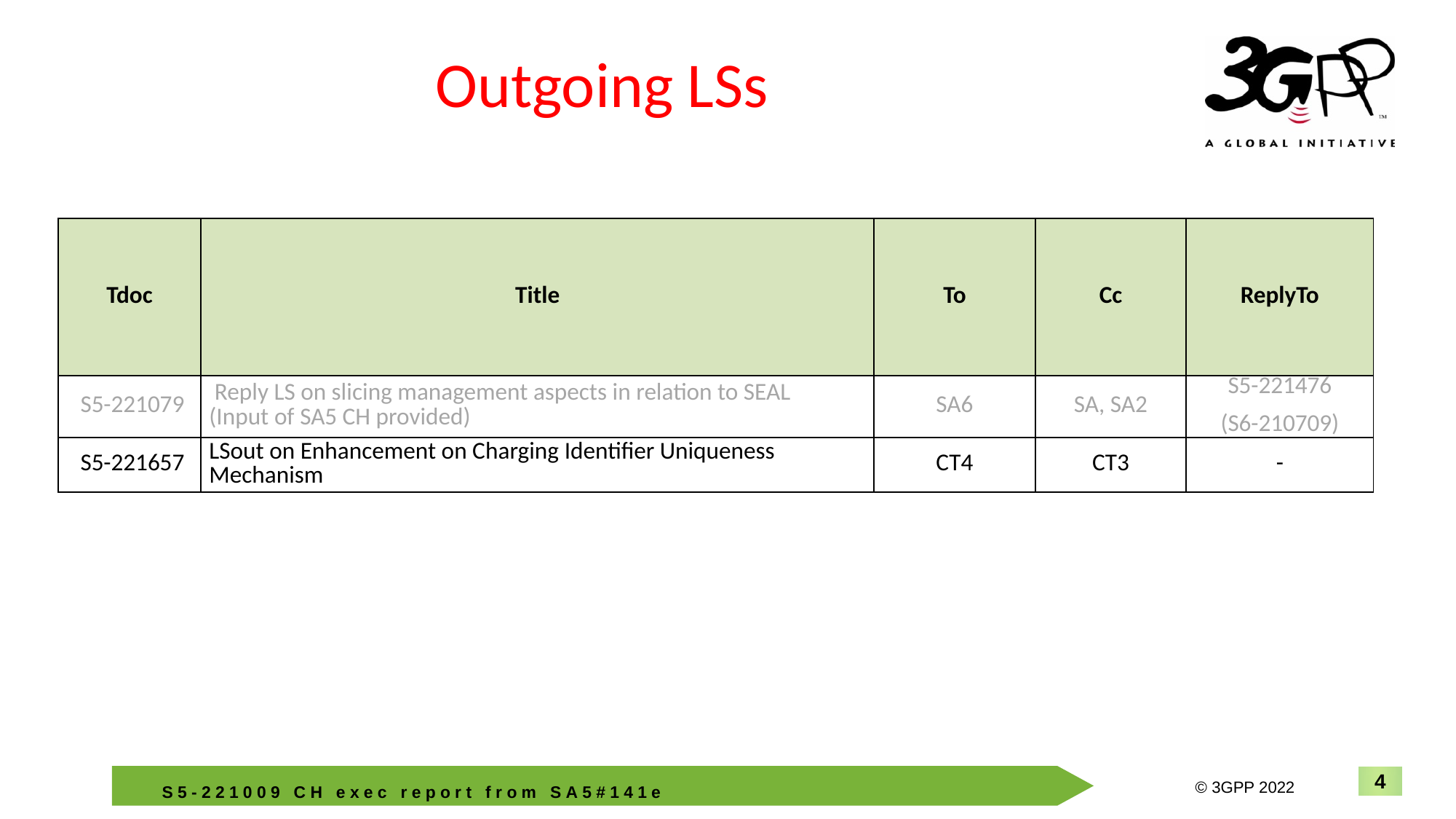

# Outgoing LSs
| Tdoc | Title | To | Cc | ReplyTo |
| --- | --- | --- | --- | --- |
| S5-221079 | Reply LS on slicing management aspects in relation to SEAL (Input of SA5 CH provided) | SA6 | SA, SA2 | S5-221476 (S6-210709) |
| S5-221657 | LSout on Enhancement on Charging Identifier Uniqueness Mechanism | CT4 | CT3 | - |